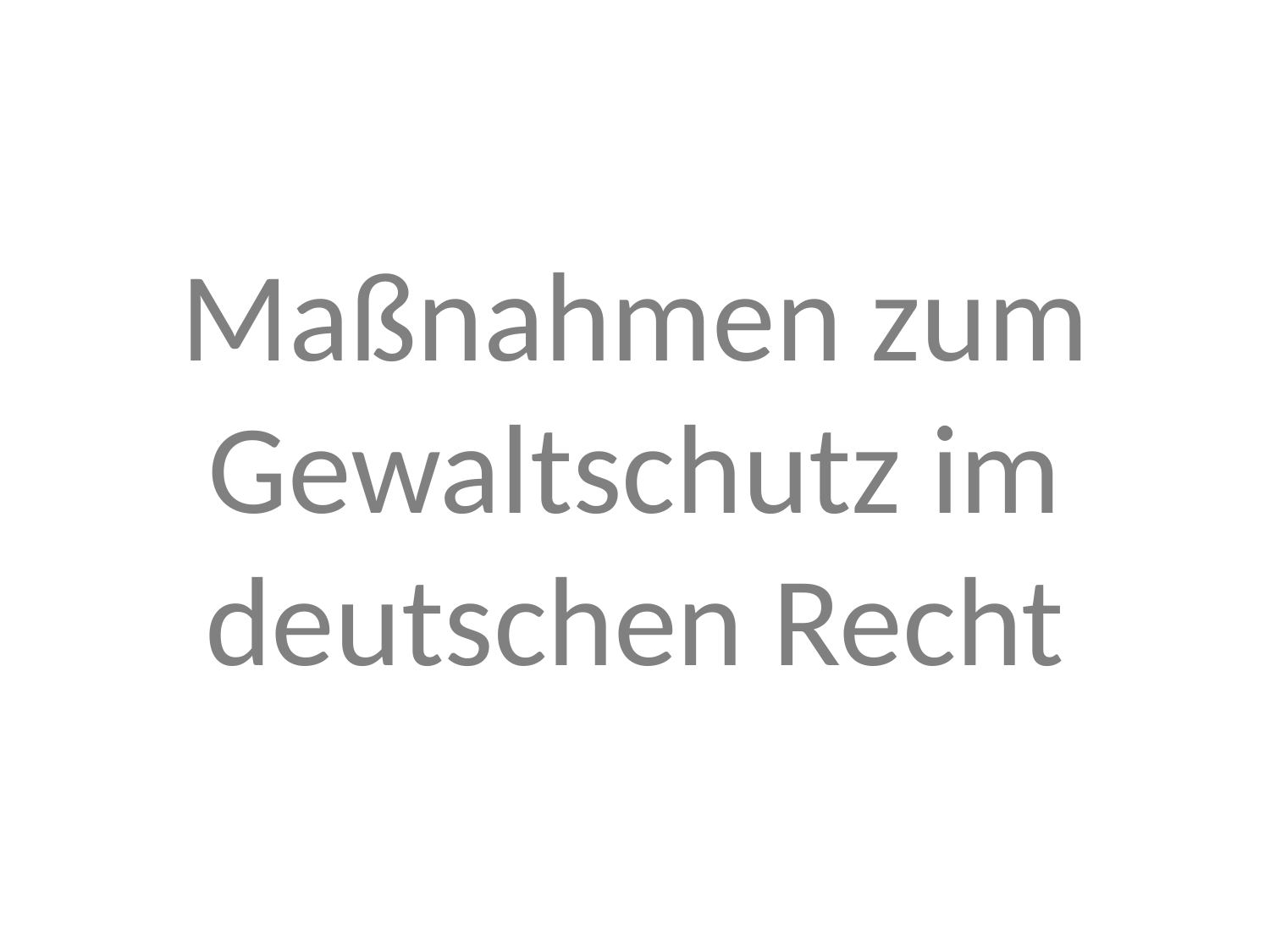

# Maßnahmen zum Gewaltschutz im deutschen Recht